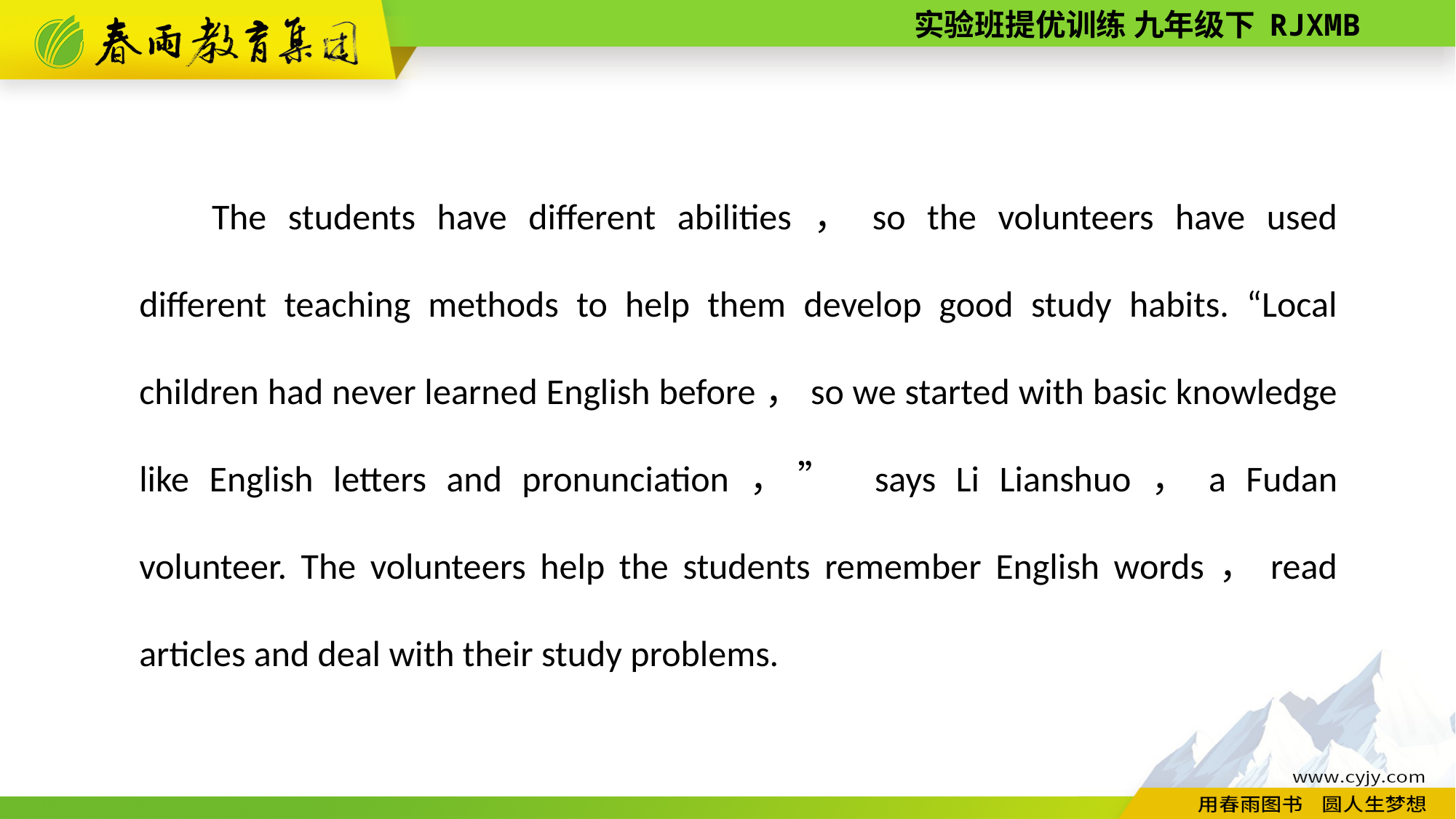

The students have different abilities，so the volunteers have used different teaching methods to help them develop good study habits. “Local children had never learned English before，so we started with basic knowledge like English letters and pronunciation，” says Li Lianshuo，a Fudan volunteer. The volunteers help the students remember English words，read articles and deal with their study problems.